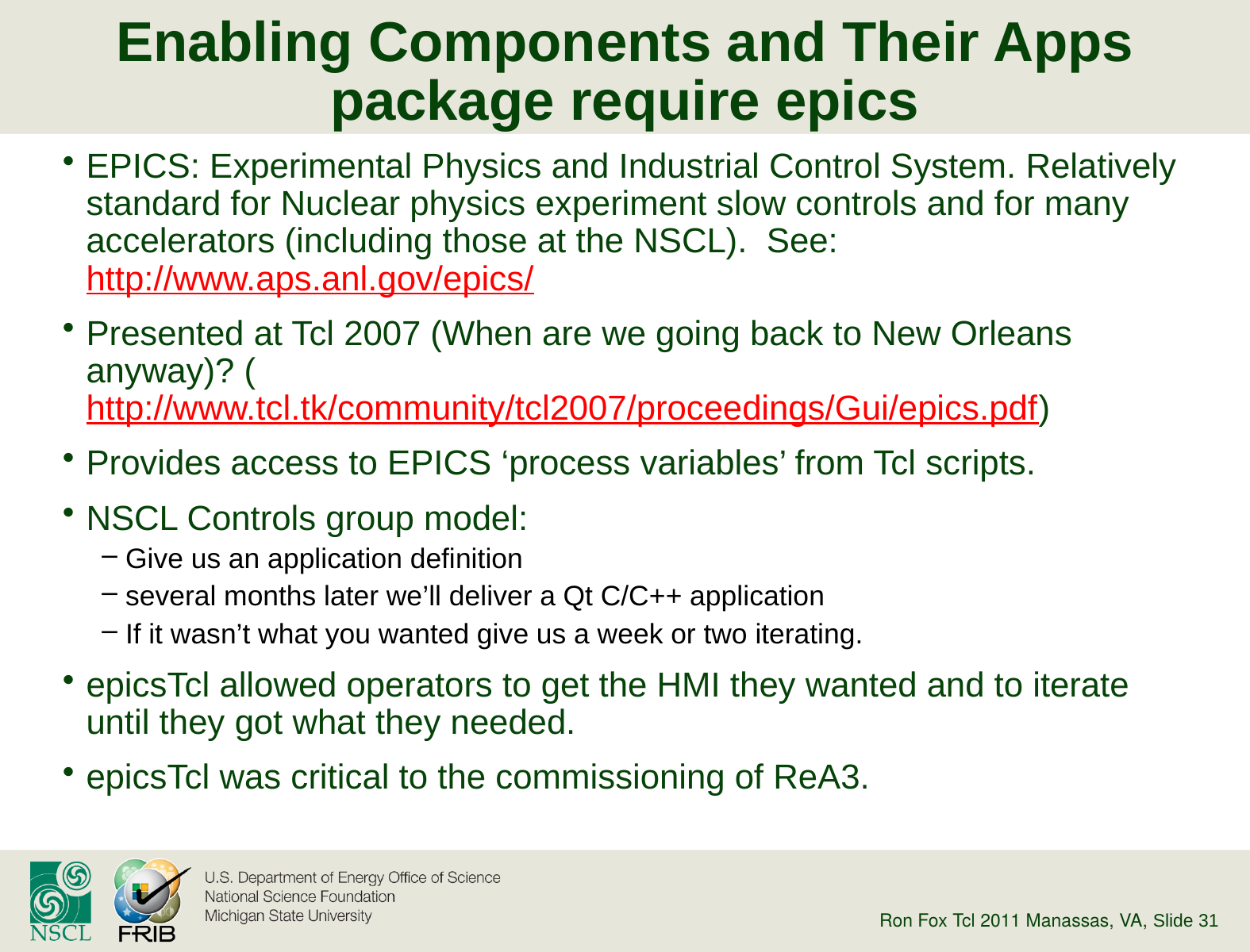

# Enabling Components and Their Apps package require epics
EPICS: Experimental Physics and Industrial Control System. Relatively standard for Nuclear physics experiment slow controls and for many accelerators (including those at the NSCL).  See: http://www.aps.anl.gov/epics/
Presented at Tcl 2007 (When are we going back to New Orleans anyway)? (http://www.tcl.tk/community/tcl2007/proceedings/Gui/epics.pdf)
Provides access to EPICS ‘process variables’ from Tcl scripts.
NSCL Controls group model:
Give us an application definition
several months later we’ll deliver a Qt C/C++ application
If it wasn’t what you wanted give us a week or two iterating.
epicsTcl allowed operators to get the HMI they wanted and to iterate until they got what they needed.
epicsTcl was critical to the commissioning of ReA3.